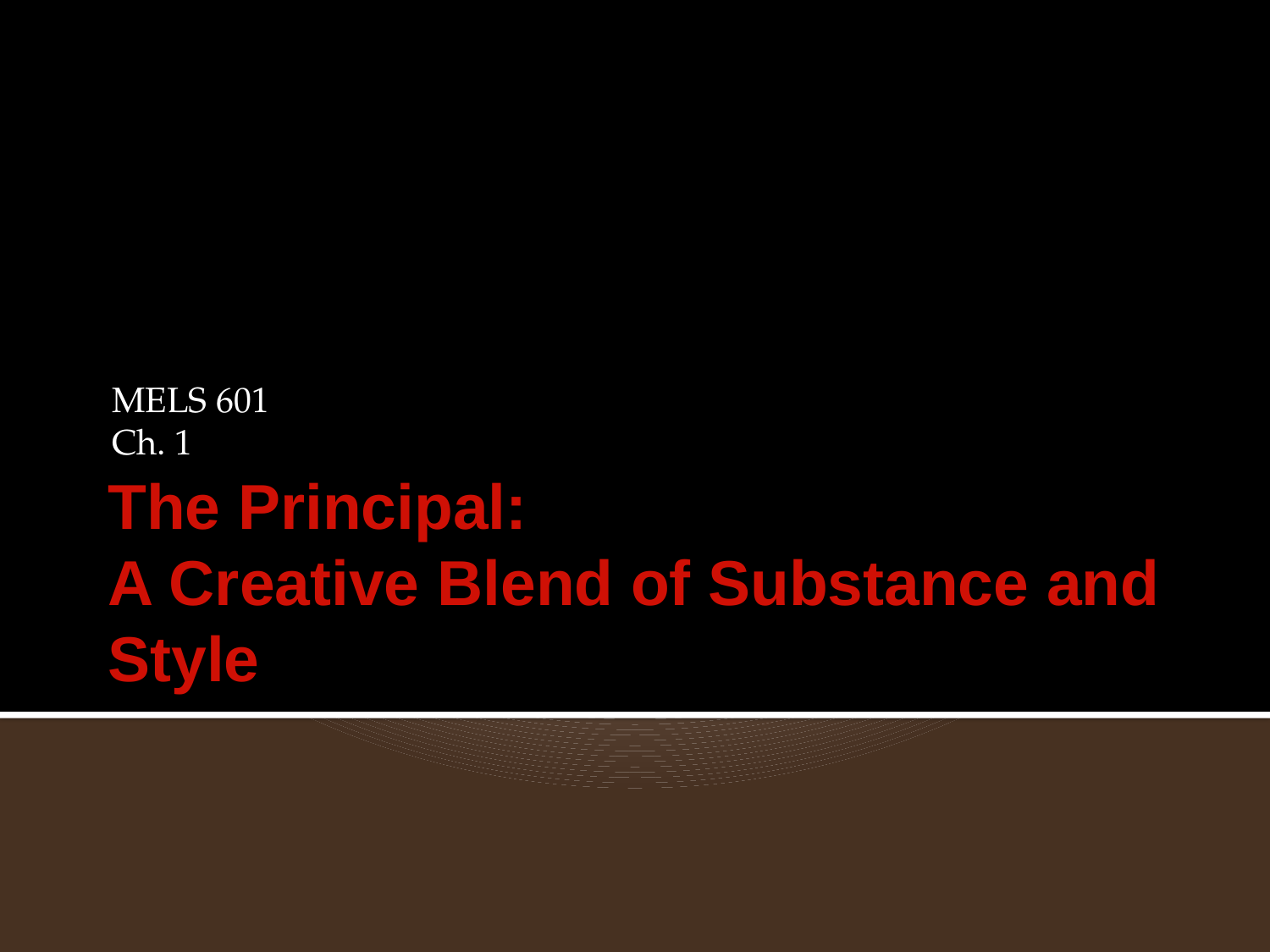

MELS 601
Ch. 1
# The Principal: A Creative Blend of Substance and Style